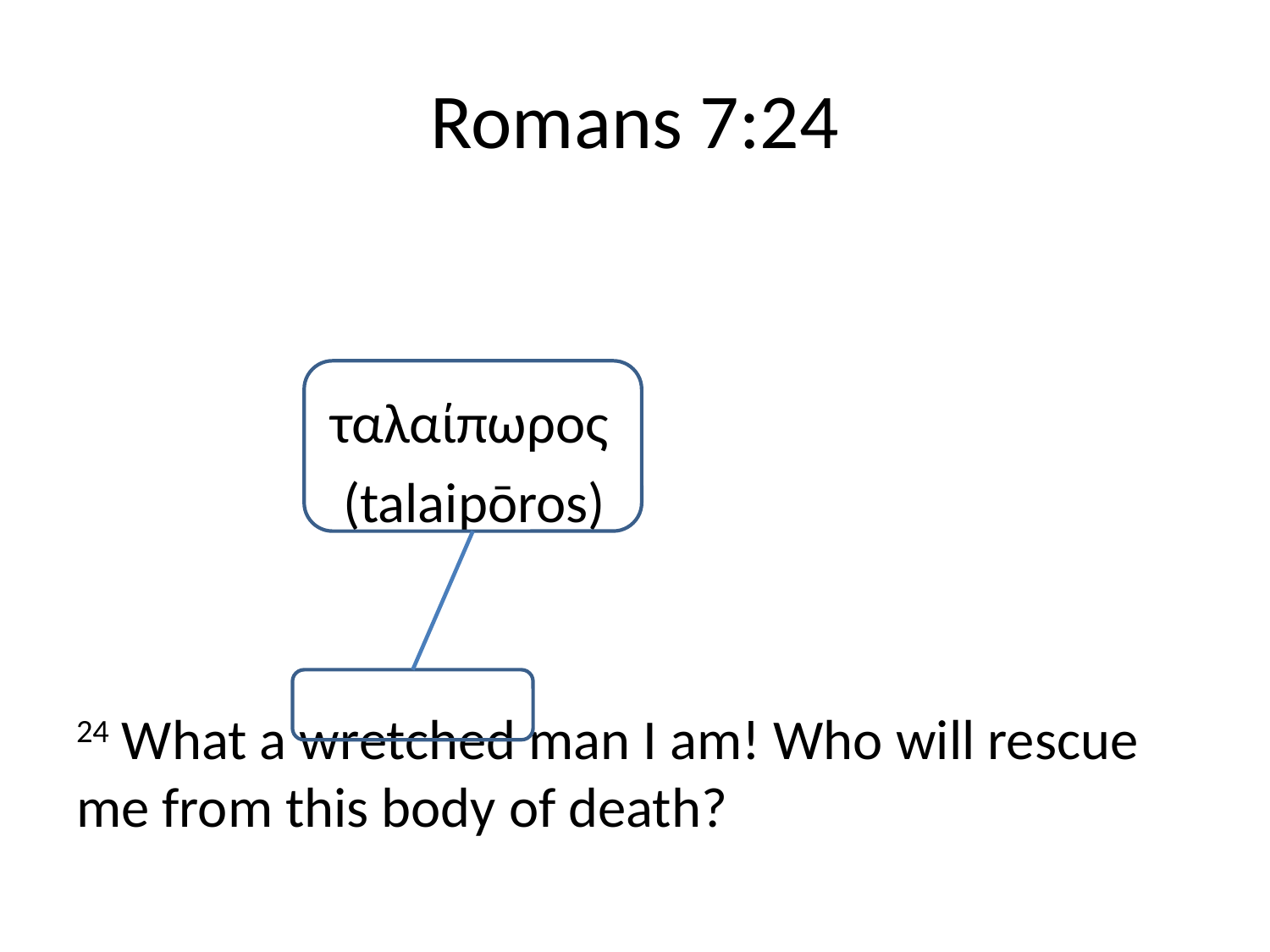

# Romans 7:24

		ταλαίπωρος
		 (talaipōros)

24 What a wretched man I am! Who will rescue me from this body of death?